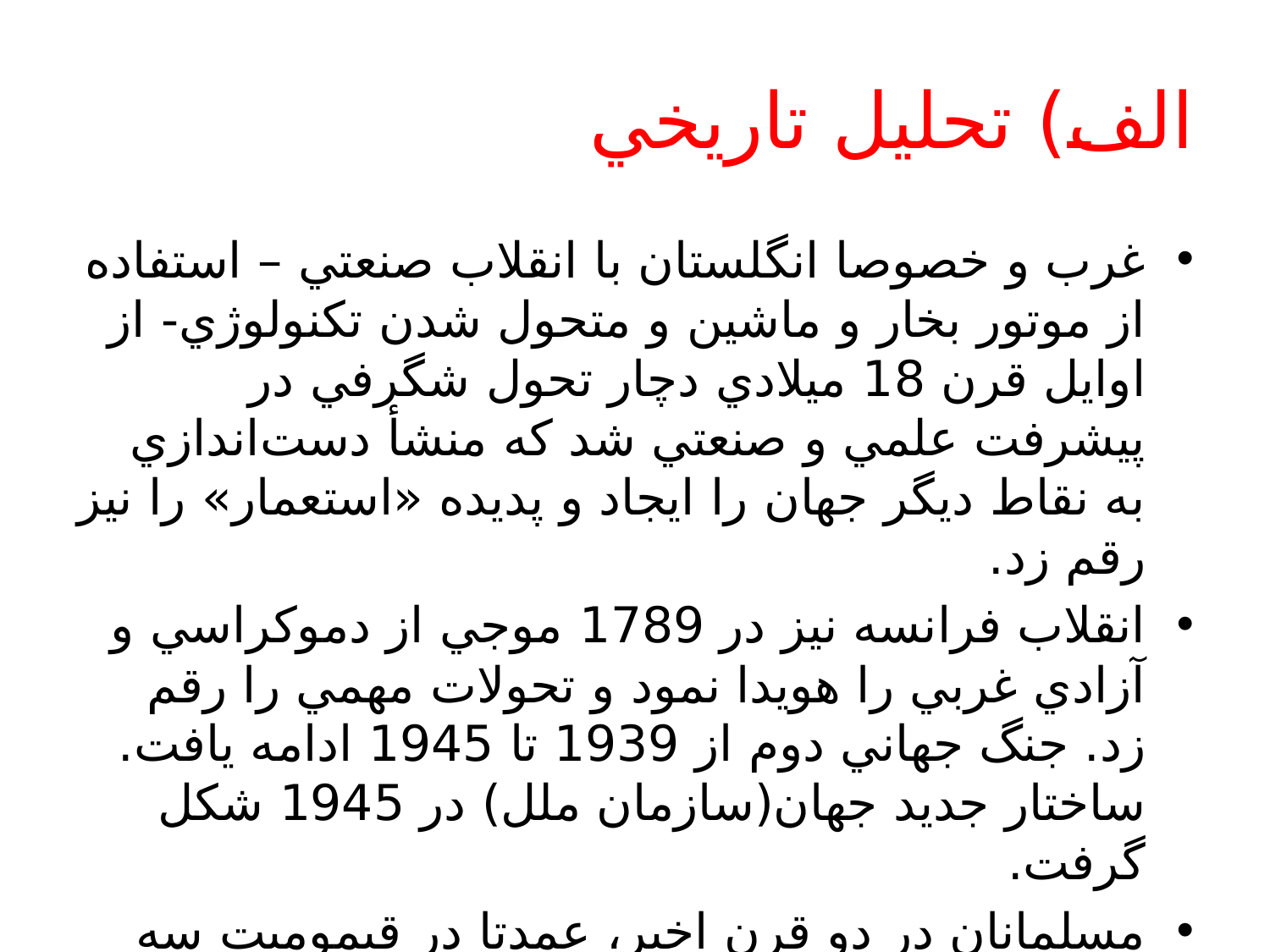

# الف) تحليل تاريخي
غرب و خصوصا انگلستان با انقلاب صنعتي – استفاده از موتور بخار و ماشين و متحول شدن تكنولوژي- از اوايل قرن 18 ميلادي دچار تحول شگرفي در پيشرفت علمي و صنعتي شد كه منشأ دست‌اندازي به نقاط ديگر جهان را ايجاد و پديده «استعمار» را نيز رقم زد.
انقلاب فرانسه نيز در 1789 موجي از دموكراسي و آزادي غربي را هويدا نمود و تحولات مهمي را رقم زد. جنگ جهاني دوم از 1939 تا 1945 ادامه يافت. ساختار جديد جهان(سازمان ملل) در 1945 شكل گرفت.
مسلمانان در دو قرن اخير، عمدتا در قيموميت سه امپراطوري:
عثماني (در خاورميانه، شمال آفريقا و جنوب شرقي اروپا و قفقاز)، صفوي(در ايران بزرگ) و  گوركاني(در هند – انقراض توسط انگلستان در 1857) بودند.